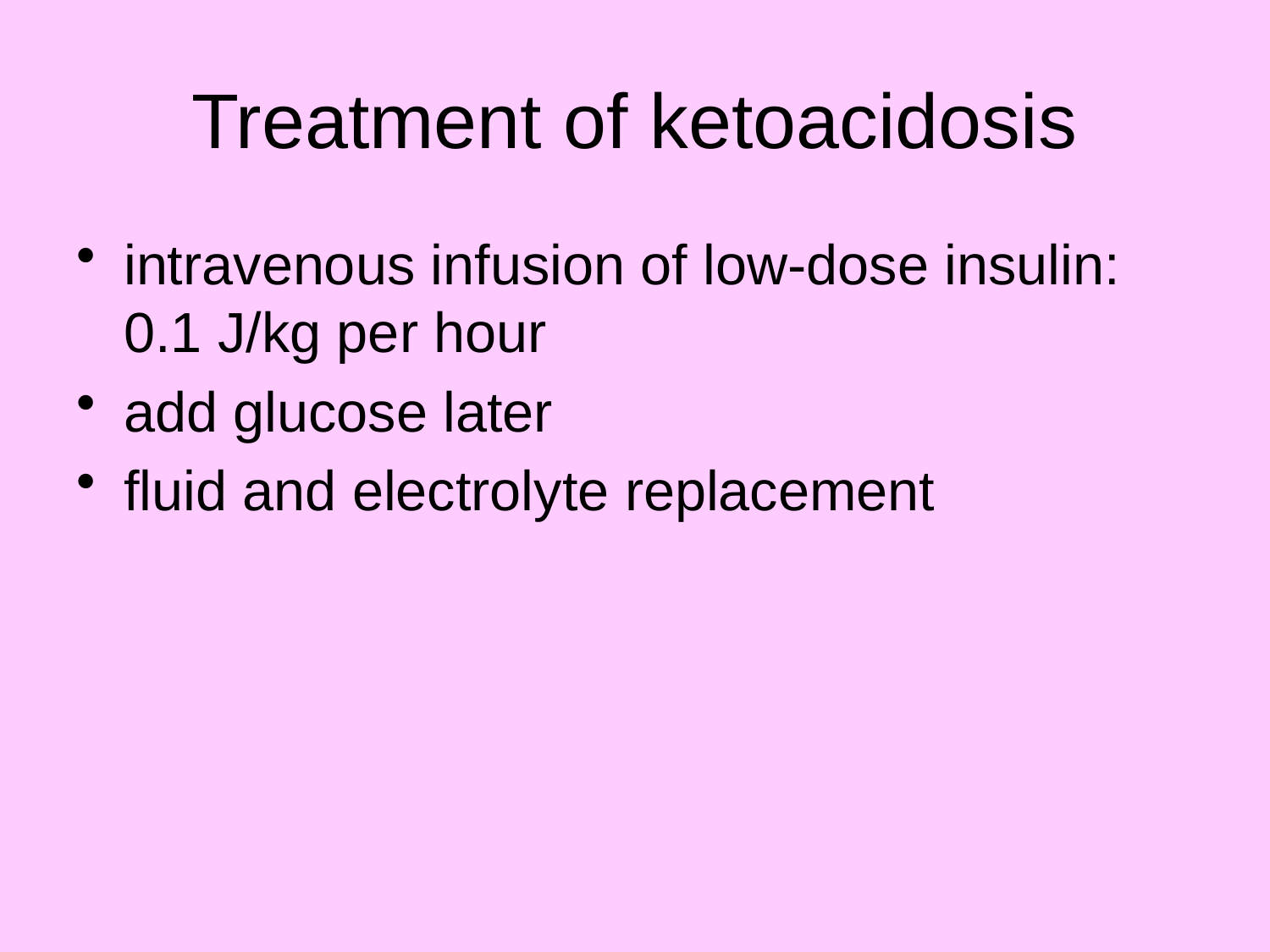

# Treatment of ketoacidosis
intravenous infusion of low-dose insulin: 0.1 J/kg per hour
add glucose later
fluid and electrolyte replacement